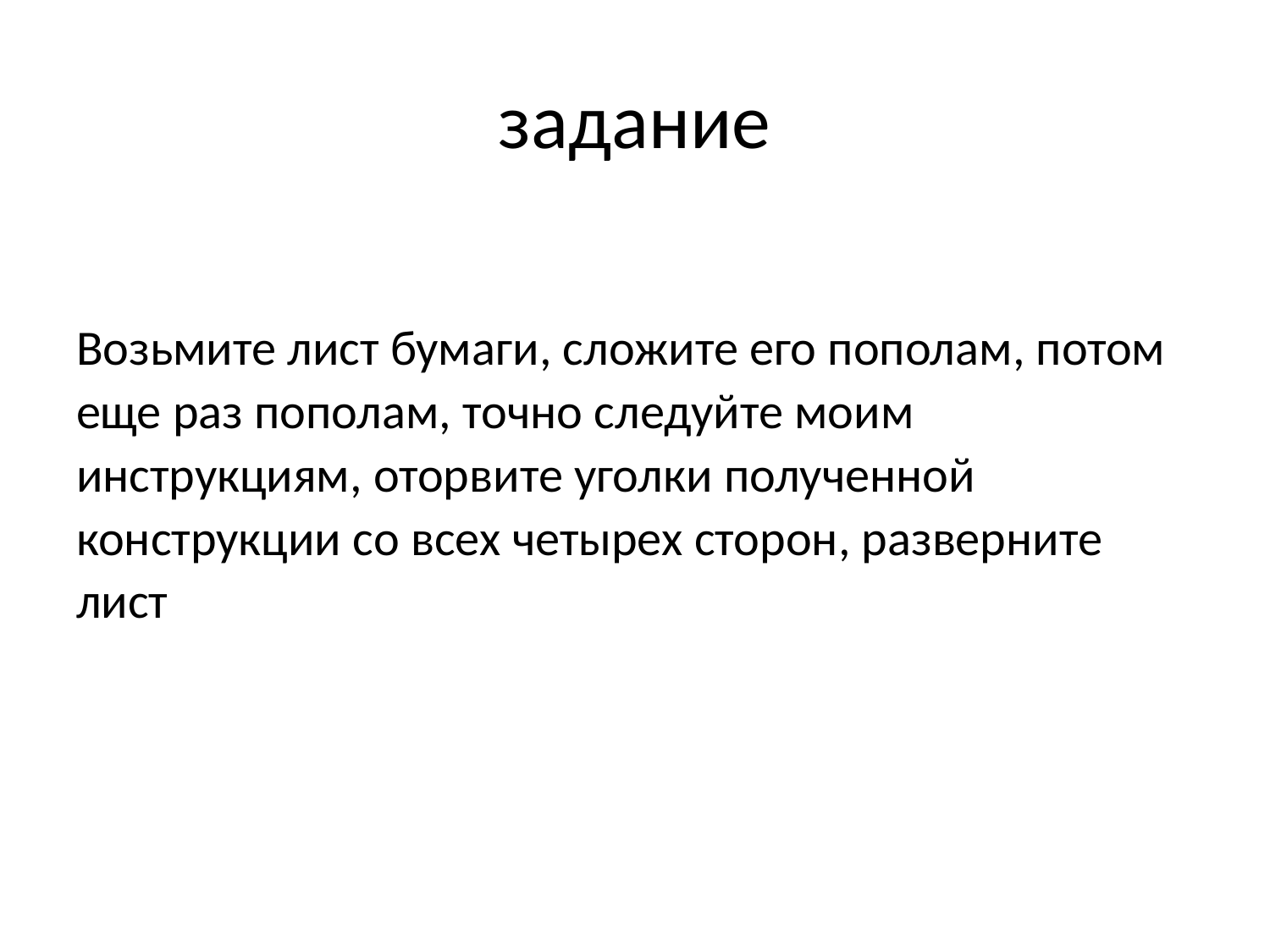

# задание

Возьмите лист бумаги, сложите его пополам, потом еще раз пополам, точно следуйте моим инструкциям, оторвите уголки полученной конструкции со всех четырех сторон, разверните лист